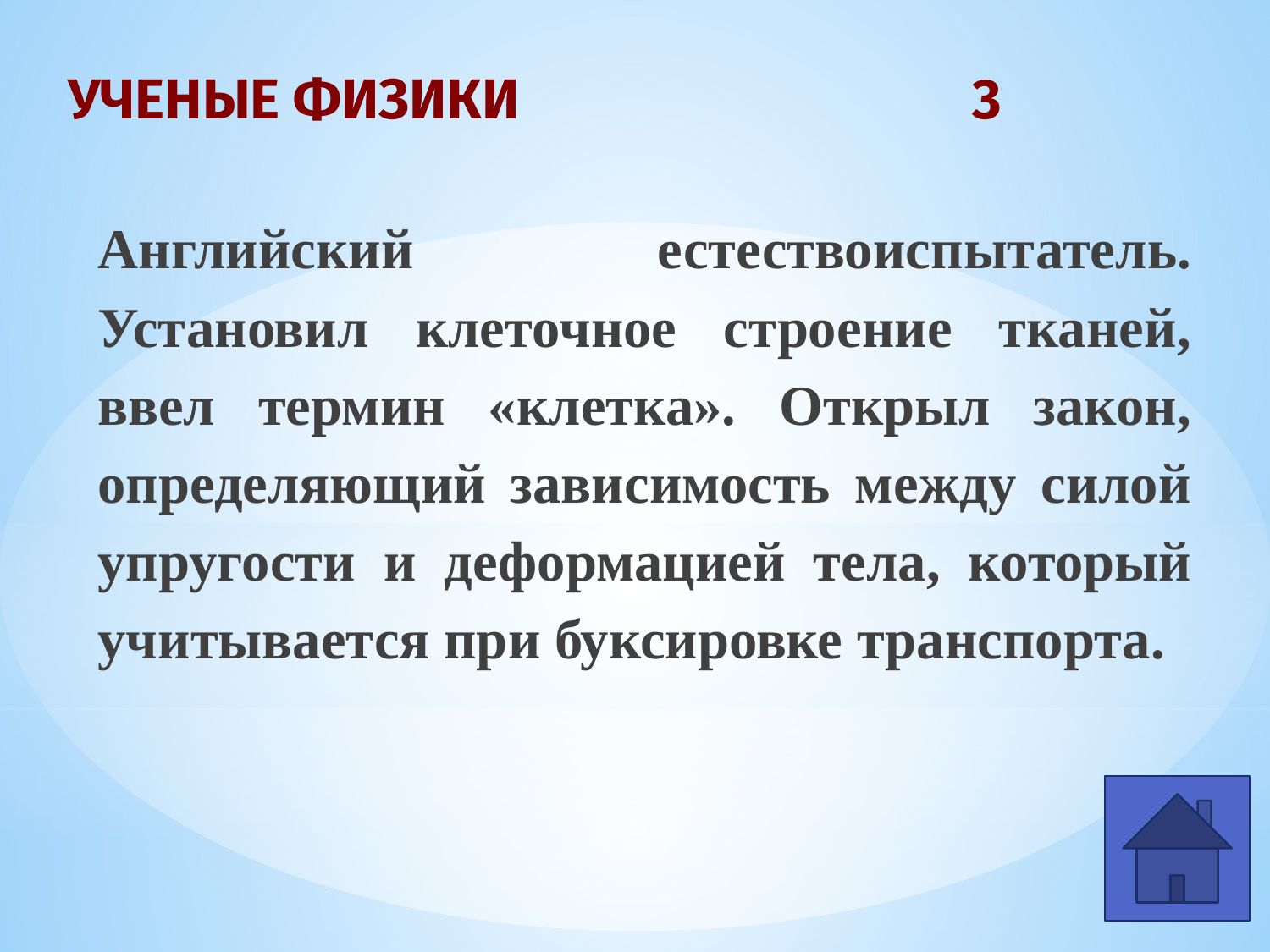

# УЧЕНЫЕ ФИЗИКИ                                  3
Английский естествоиспытатель. Установил клеточное строение тканей, ввел термин «клетка». Открыл закон, определяющий зависимость между силой упругости и деформацией тела, который учитывается при буксировке транспорта.